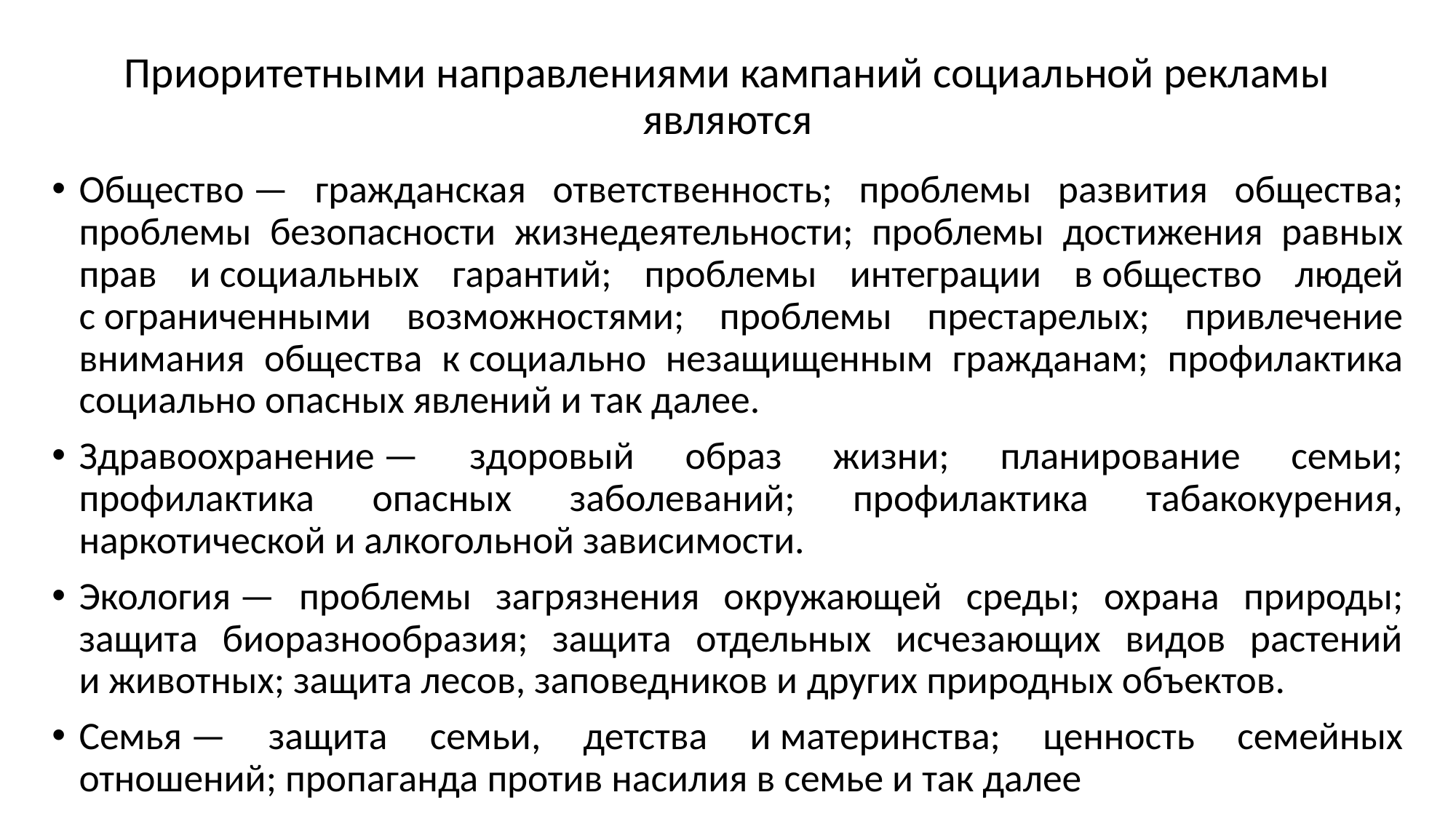

# Приоритетными направлениями кампаний социальной рекламы являются
Общество — гражданская ответственность; проблемы развития общества; проблемы безопасности жизнедеятельности; проблемы достижения равных прав и социальных гарантий; проблемы интеграции в общество людей с ограниченными возможностями; проблемы престарелых; привлечение внимания общества к социально незащищенным гражданам; профилактика социально опасных явлений и так далее.
Здравоохранение — здоровый образ жизни; планирование семьи; профилактика опасных заболеваний; профилактика табакокурения, наркотической и алкогольной зависимости.
Экология — проблемы загрязнения окружающей среды; охрана природы; защита биоразнообразия; защита отдельных исчезающих видов растений и животных; защита лесов, заповедников и других природных объектов.
Семья — защита семьи, детства и материнства; ценность семейных отношений; пропаганда против насилия в семье и так далее